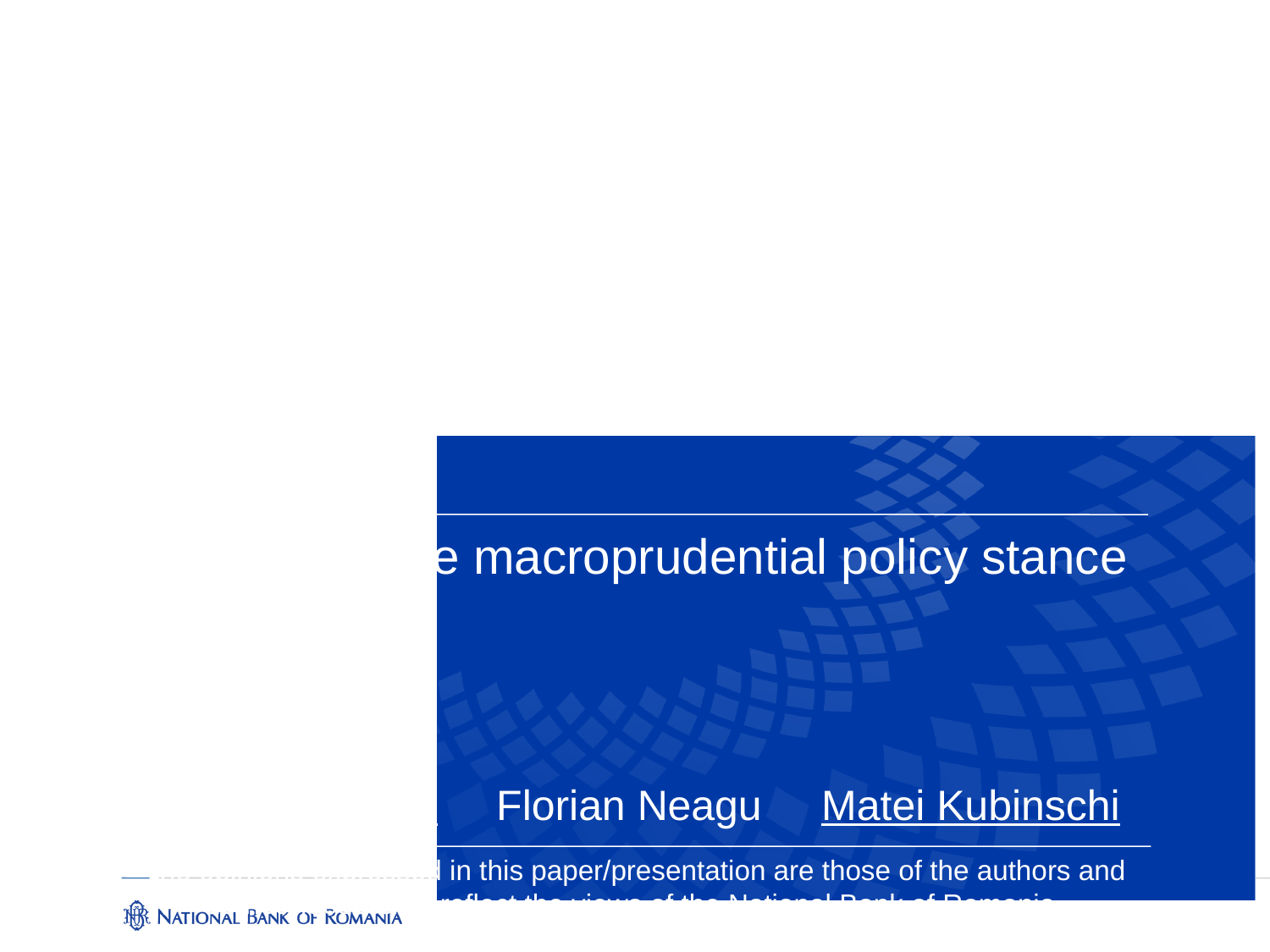

# Looking for the macroprudential policy stance
Alexie Alupoaiei     Florian Neagu     Matei Kubinschi
The opinions expressed in this paper/presentation are those of the authors and do not necessarily reflect the views of the National Bank of Romania.